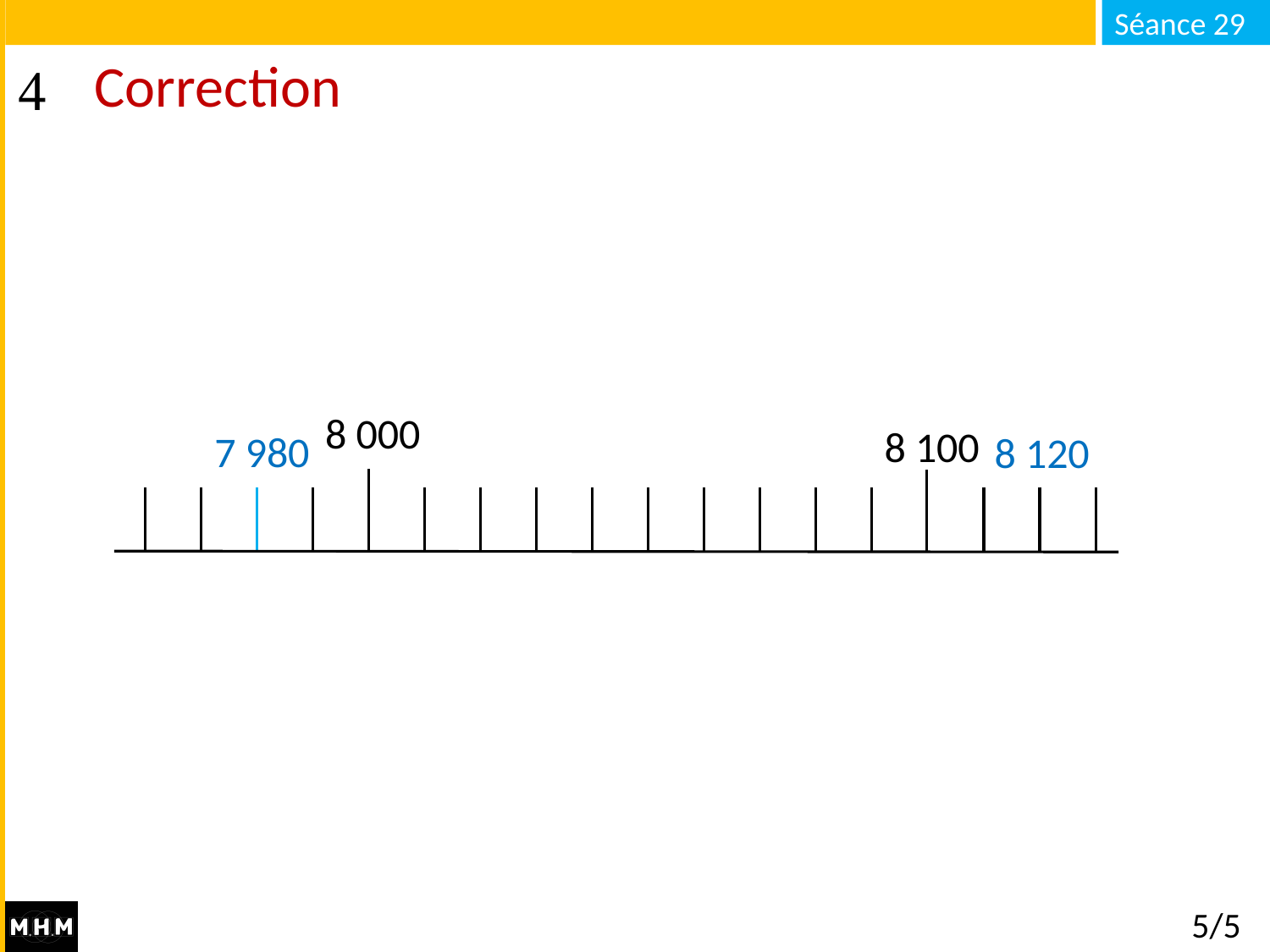

# Correction
8 000
8 100
7 980
8 120
5/5